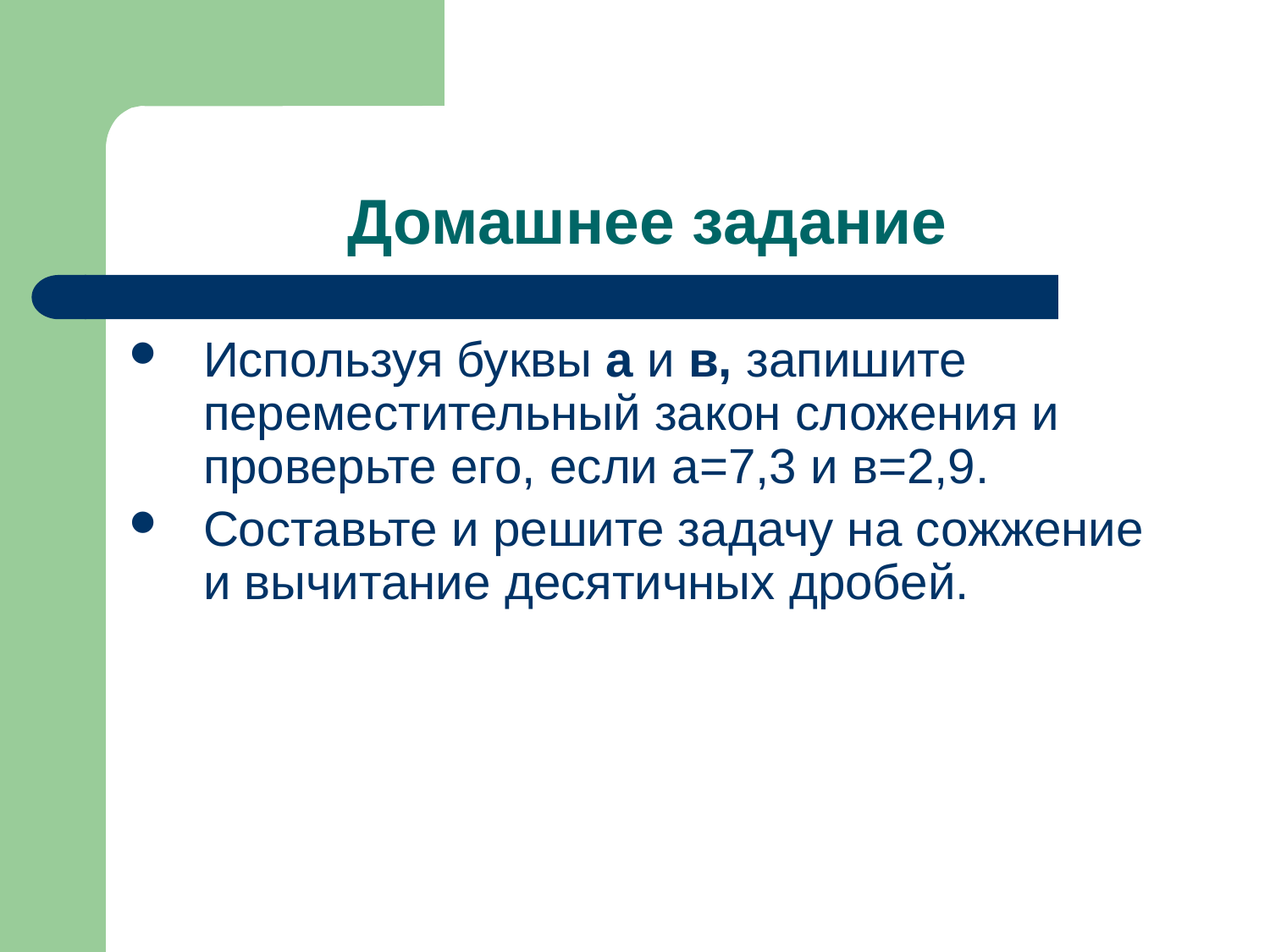

# Домашнее задание
Используя буквы а и в, запишите переместительный закон сложения и проверьте его, если а=7,3 и в=2,9.
Составьте и решите задачу на сожжение и вычитание десятичных дробей.